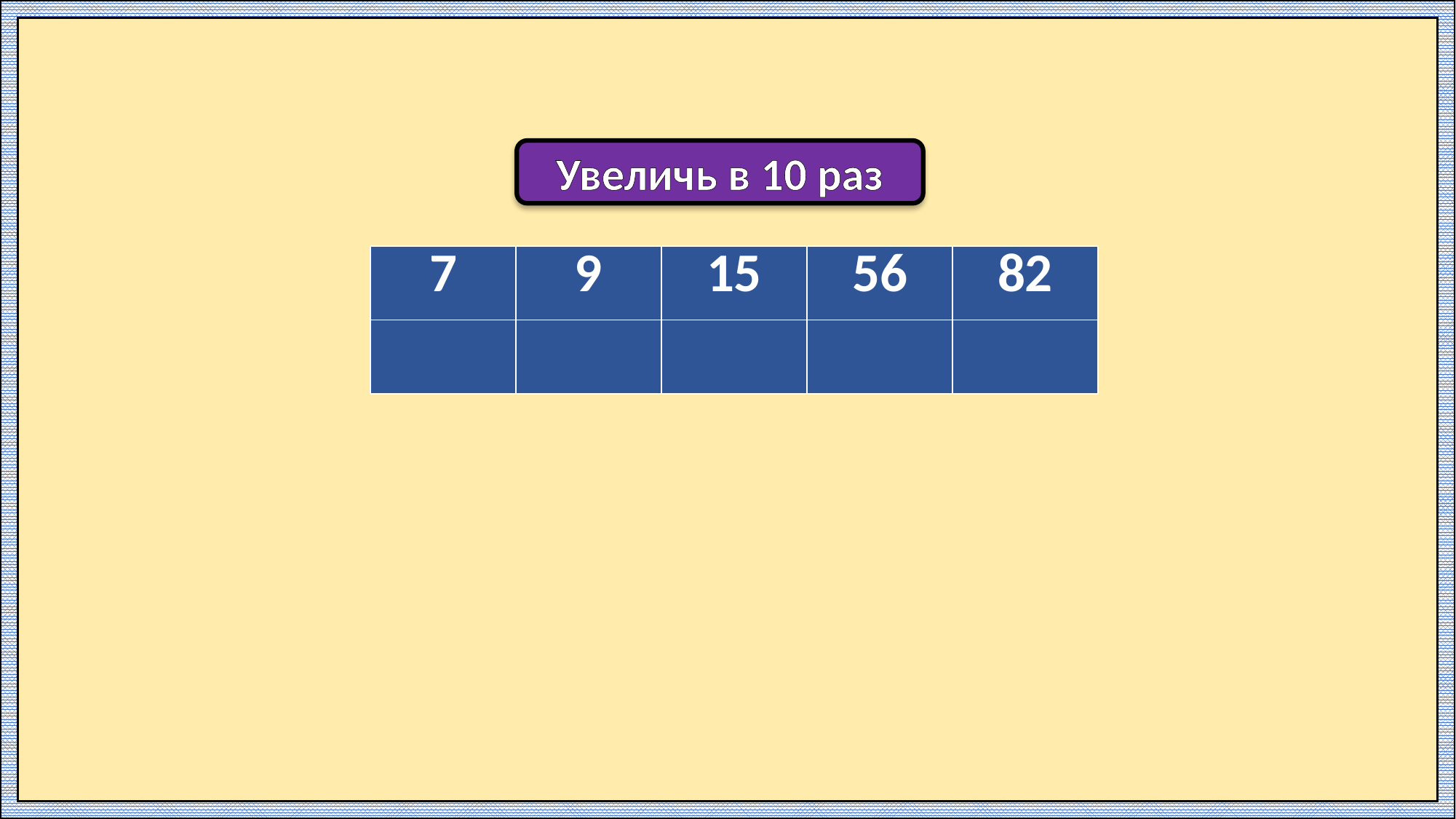

Увеличь в 10 раз
| 7 | 9 | 15 | 56 | 82 |
| --- | --- | --- | --- | --- |
|  |  |  |  |  |